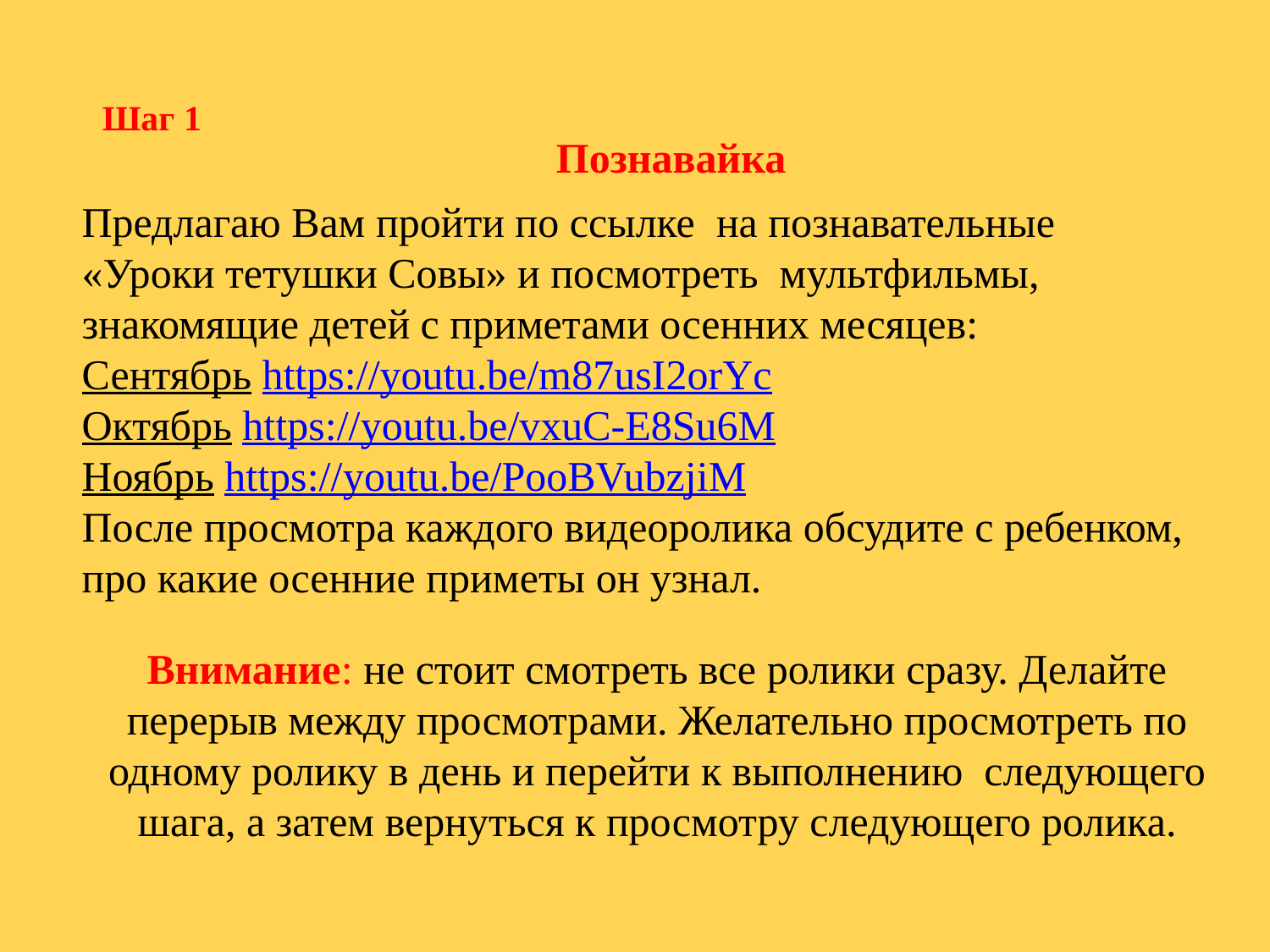

Шаг 1
Познавайка
Предлагаю Вам пройти по ссылке  на познавательные  «Уроки тетушки Совы» и посмотреть  мультфильмы, знакомящие детей с приметами осенних месяцев:
Сентябрь https://youtu.be/m87usI2orYc
Октябрь https://youtu.be/vxuC-E8Su6M
Ноябрь https://youtu.be/PooBVubzjiM
После просмотра каждого видеоролика обсудите с ребенком, про какие осенние приметы он узнал.

Внимание: не стоит смотреть все ролики сразу. Делайте перерыв между просмотрами. Желательно просмотреть по одному ролику в день и перейти к выполнению  следующего шага, а затем вернуться к просмотру следующего ролика.